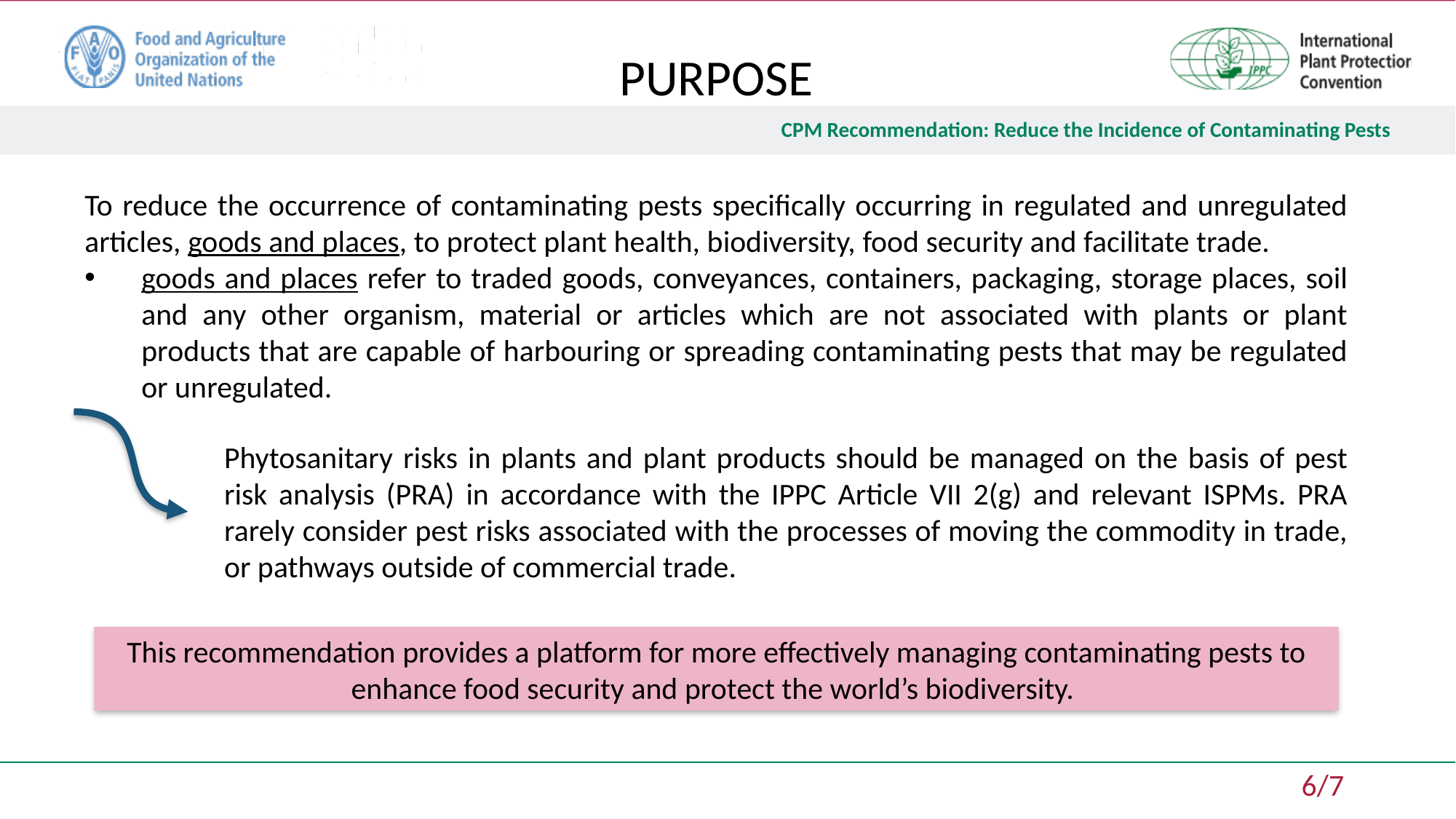

# PURPOSE
To reduce the occurrence of contaminating pests specifically occurring in regulated and unregulated articles, goods and places, to protect plant health, biodiversity, food security and facilitate trade.
goods and places refer to traded goods, conveyances, containers, packaging, storage places, soil and any other organism, material or articles which are not associated with plants or plant products that are capable of harbouring or spreading contaminating pests that may be regulated or unregulated.
Phytosanitary risks in plants and plant products should be managed on the basis of pest risk analysis (PRA) in accordance with the IPPC Article VII 2(g) and relevant ISPMs. PRA rarely consider pest risks associated with the processes of moving the commodity in trade, or pathways outside of commercial trade.
This recommendation provides a platform for more effectively managing contaminating pests to enhance food security and protect the world’s biodiversity.